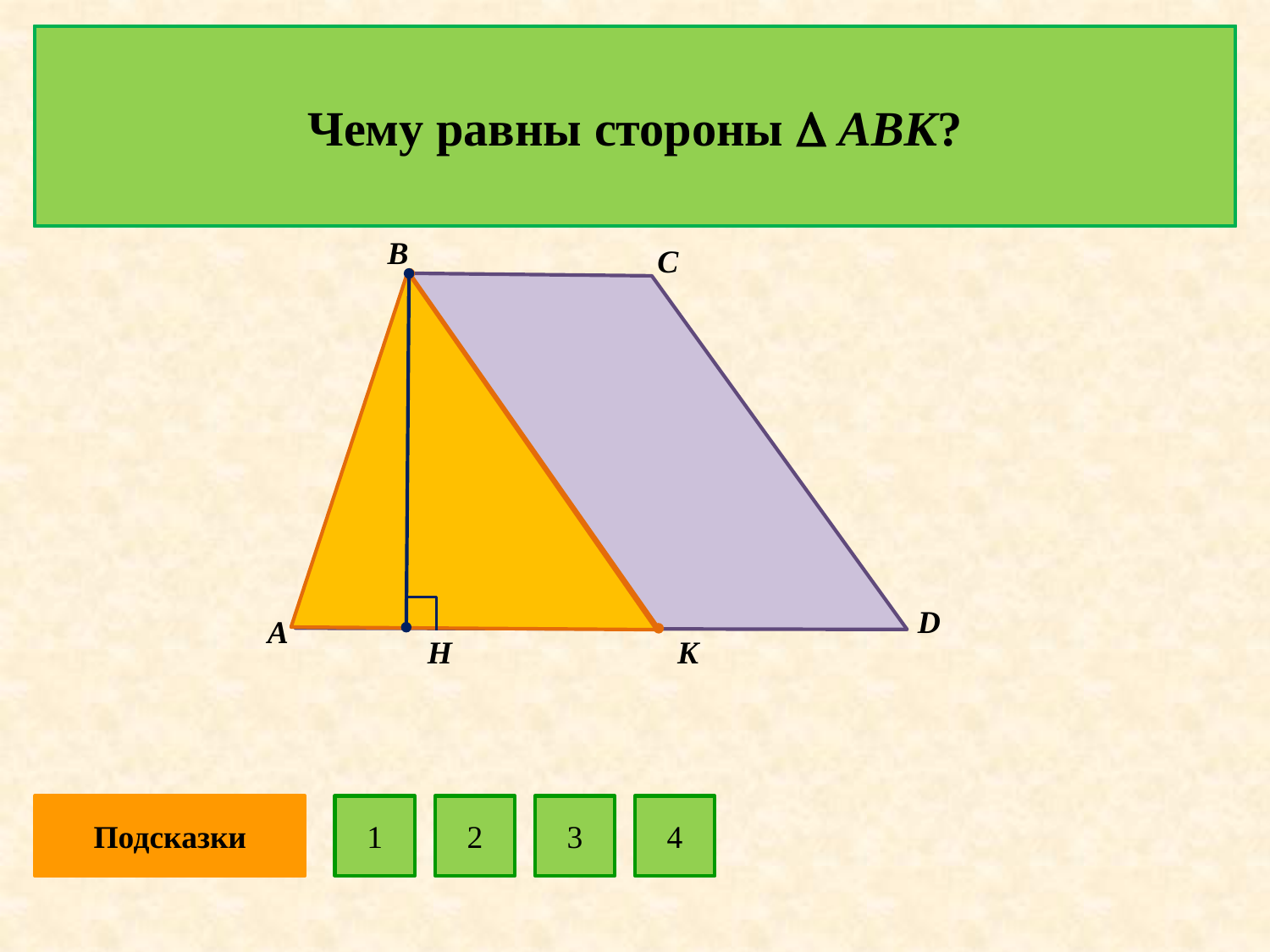

Проведите прямую через точку В, параллельную
прямой СD.
(Почему это можно сделать?)
Вычислите площадь трапеции по формуле.
В Δ АВК  найдите  длину высоты  ВН.
Чему равны стороны Δ АВК?
# В трапеции боковые стороны равны 17 и 25 , а основания – 16 и 44 . Найдите площадь трапеции.
B
C

D
А

H
K
Подсказки
1
2
3
4